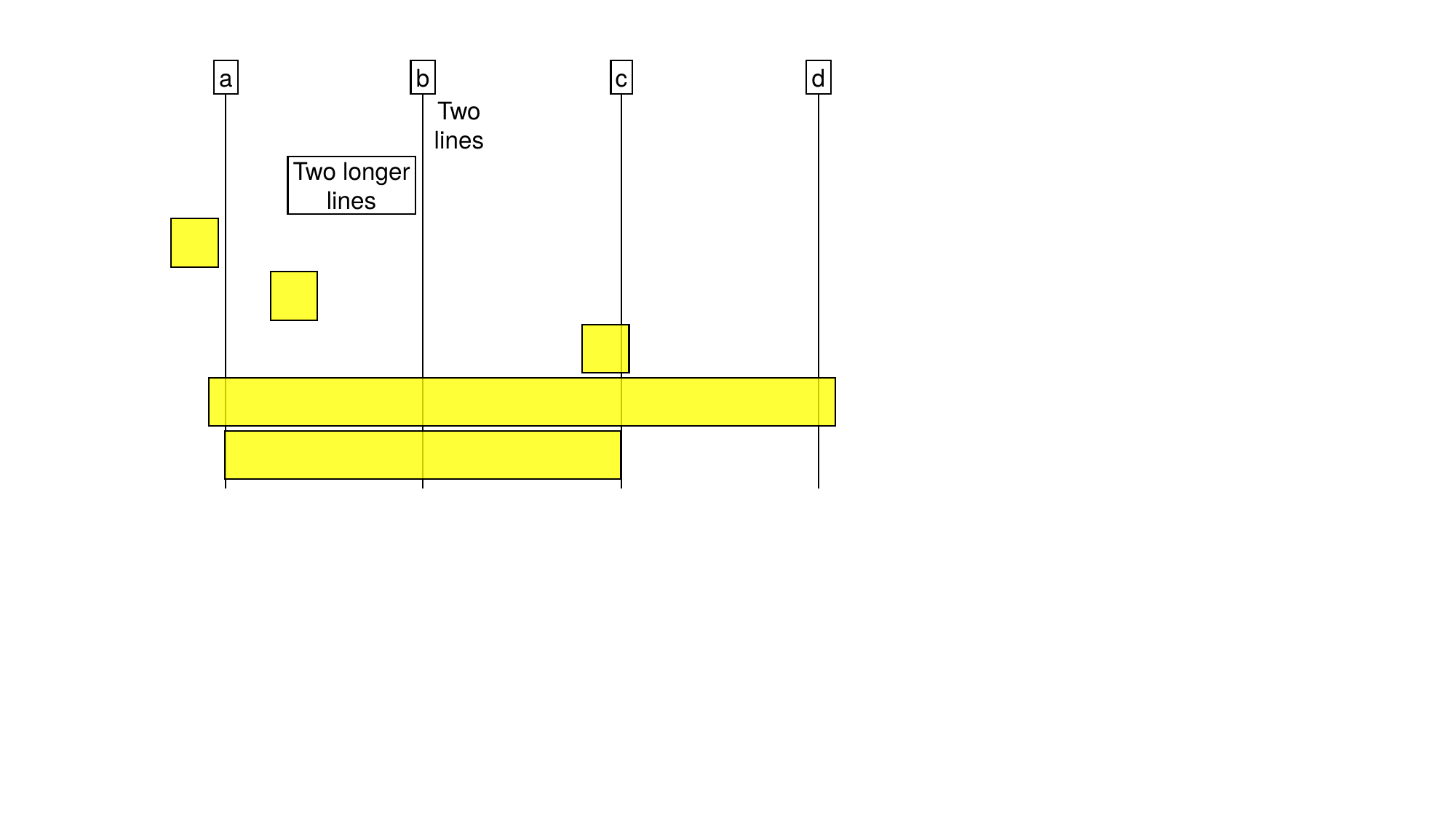

a
b
c
d
Two
lines
Two longer
lines